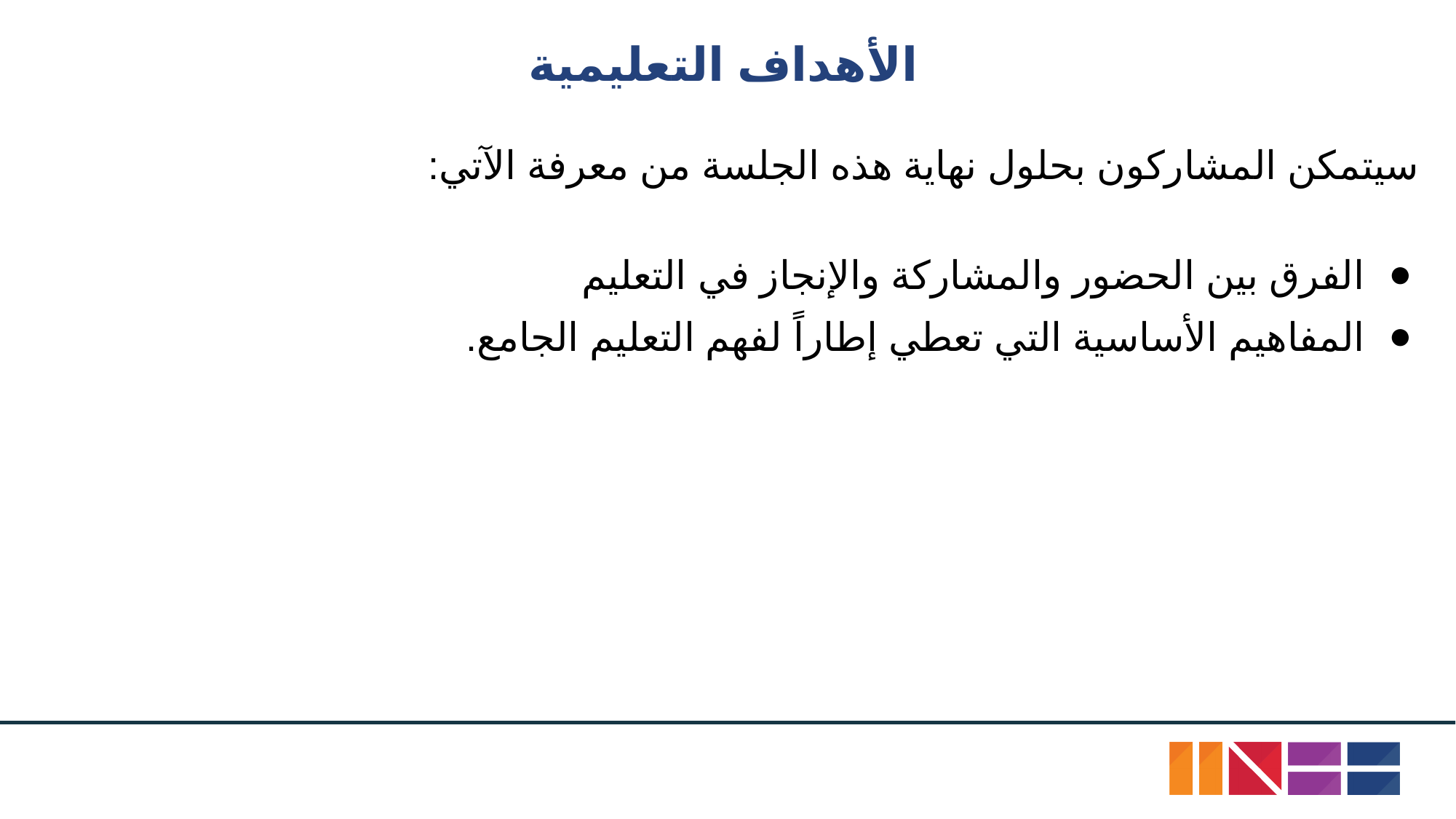

# الأهداف التعليمية
سيتمكن المشاركون بحلول نهاية هذه الجلسة من معرفة الآتي:

الفرق بين الحضور والمشاركة والإنجاز في التعليم
المفاهيم الأساسية التي تعطي إطاراً لفهم التعليم الجامع.